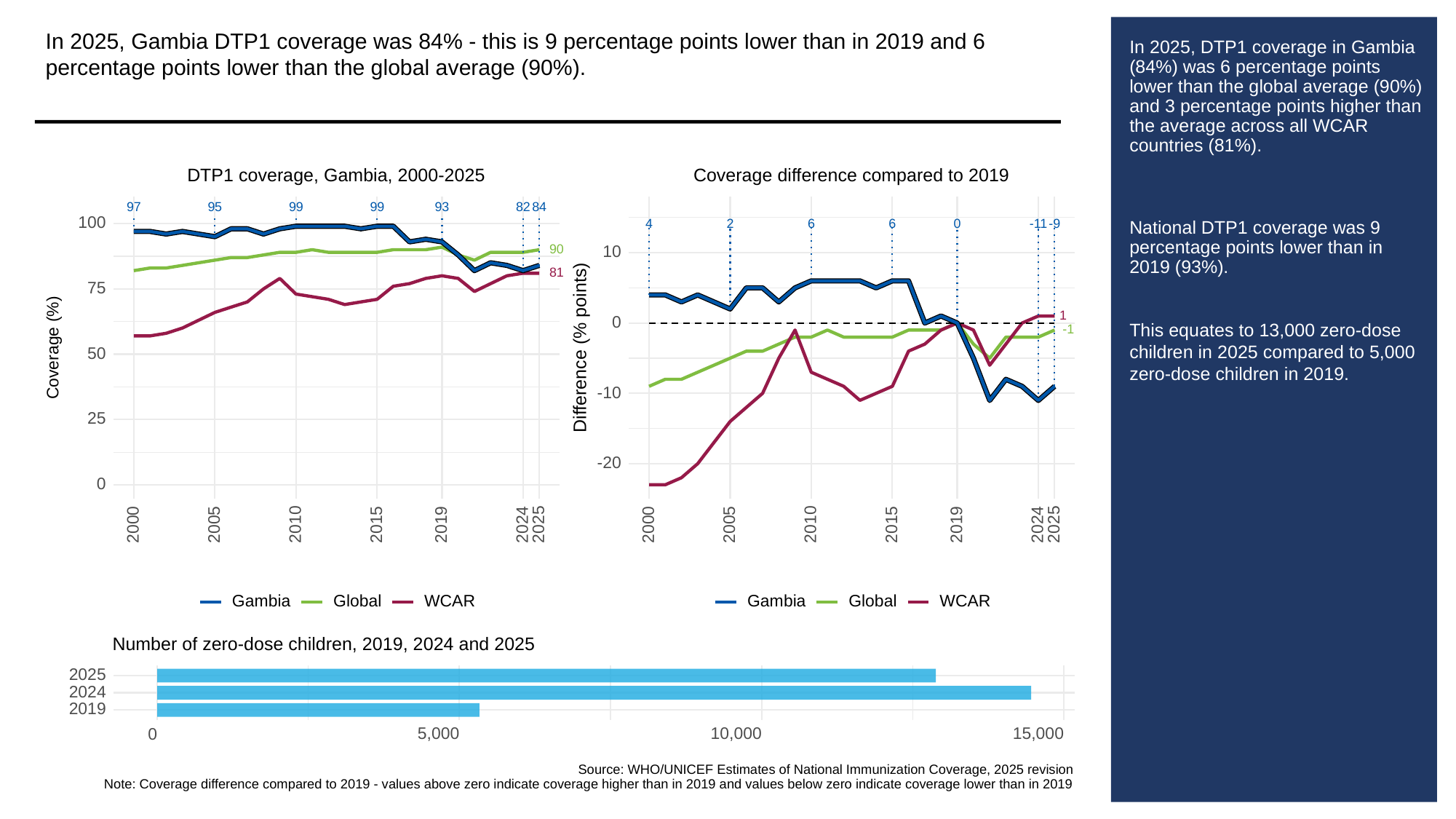

In 2025, Gambia DTP1 coverage was 84% - this is 9 percentage points lower than in 2019 and 6 percentage points lower than the global average (90%).
# In 2025, DTP1 coverage in Gambia (84%) was 6 percentage points lower than the global average (90%) and 3 percentage points higher than the average across all WCAR countries (81%).

National DTP1 coverage was 9 percentage points lower than in 2019 (93%).

This equates to 13,000 zero-dose children in 2025 compared to 5,000 zero-dose children in 2019.

DTP1 coverage, Gambia, 2000-2025
Coverage difference compared to 2019

93
97
95
99
99
82
84
100

6
6
0
-9
2
-11
4

90
10

81

75

1

0

-1
Difference (% points)
Coverage (%)
50

-10

25

-20

0

2000
2005
2010
2015
2019
2024
2025
2000
2005
2010
2015
2019
2024
2025
Gambia
Global
WCAR
Gambia
Global
WCAR

Number of zero-dose children, 2019, 2024 and 2025

2025

2024

2019

5,000
10,000
15,000
0
Source: WHO/UNICEF Estimates of National Immunization Coverage, 2025 revision
Note: Coverage difference compared to 2019 - values above zero indicate coverage higher than in 2019 and values below zero indicate coverage lower than in 2019